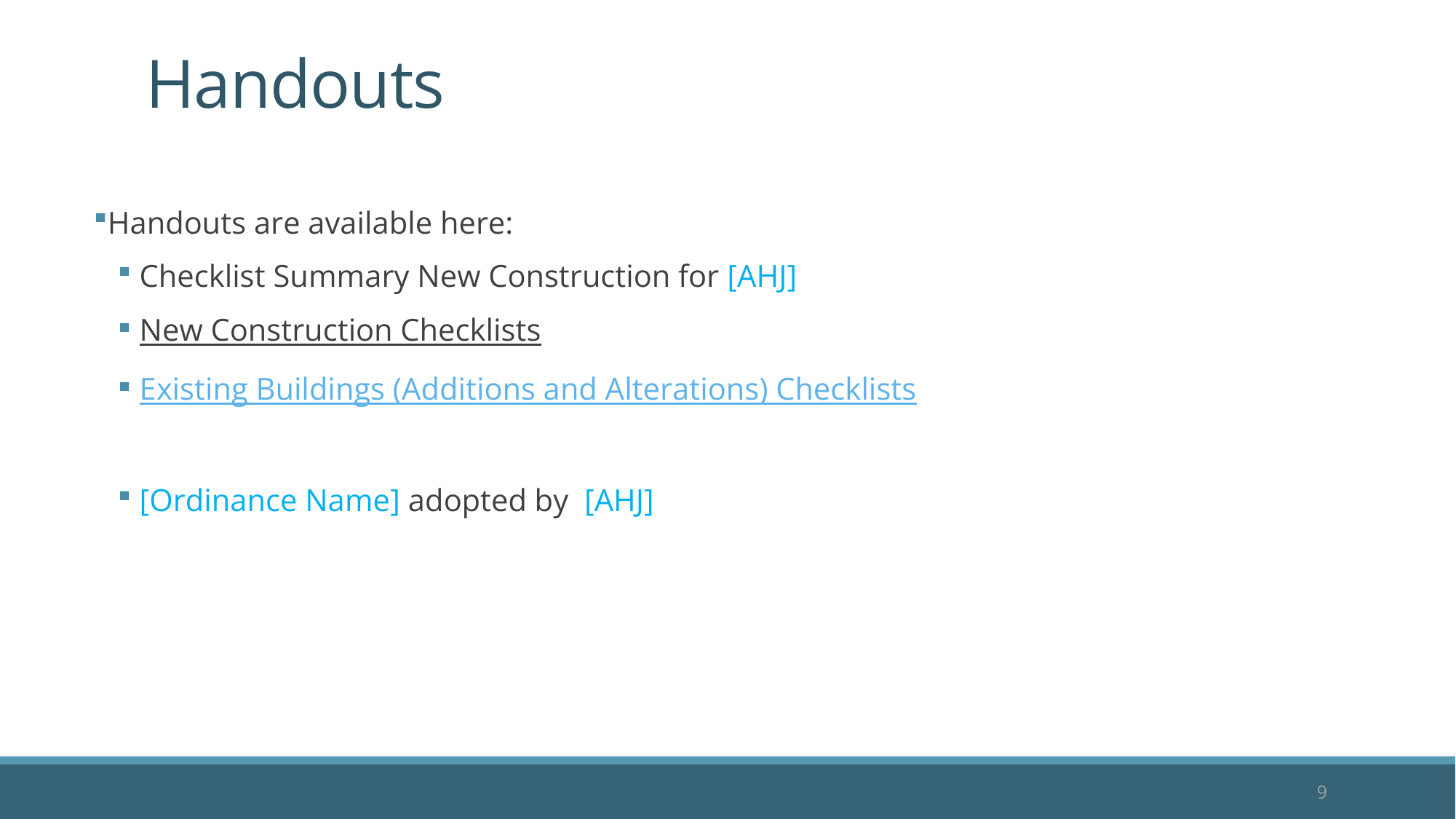

# Handouts
Handouts are available here:
Checklist Summary New Construction for [AHJ]
New Construction Checklists
Existing Buildings (Additions and Alterations) Checklists

[Ordinance Name] adopted by  [AHJ]
9